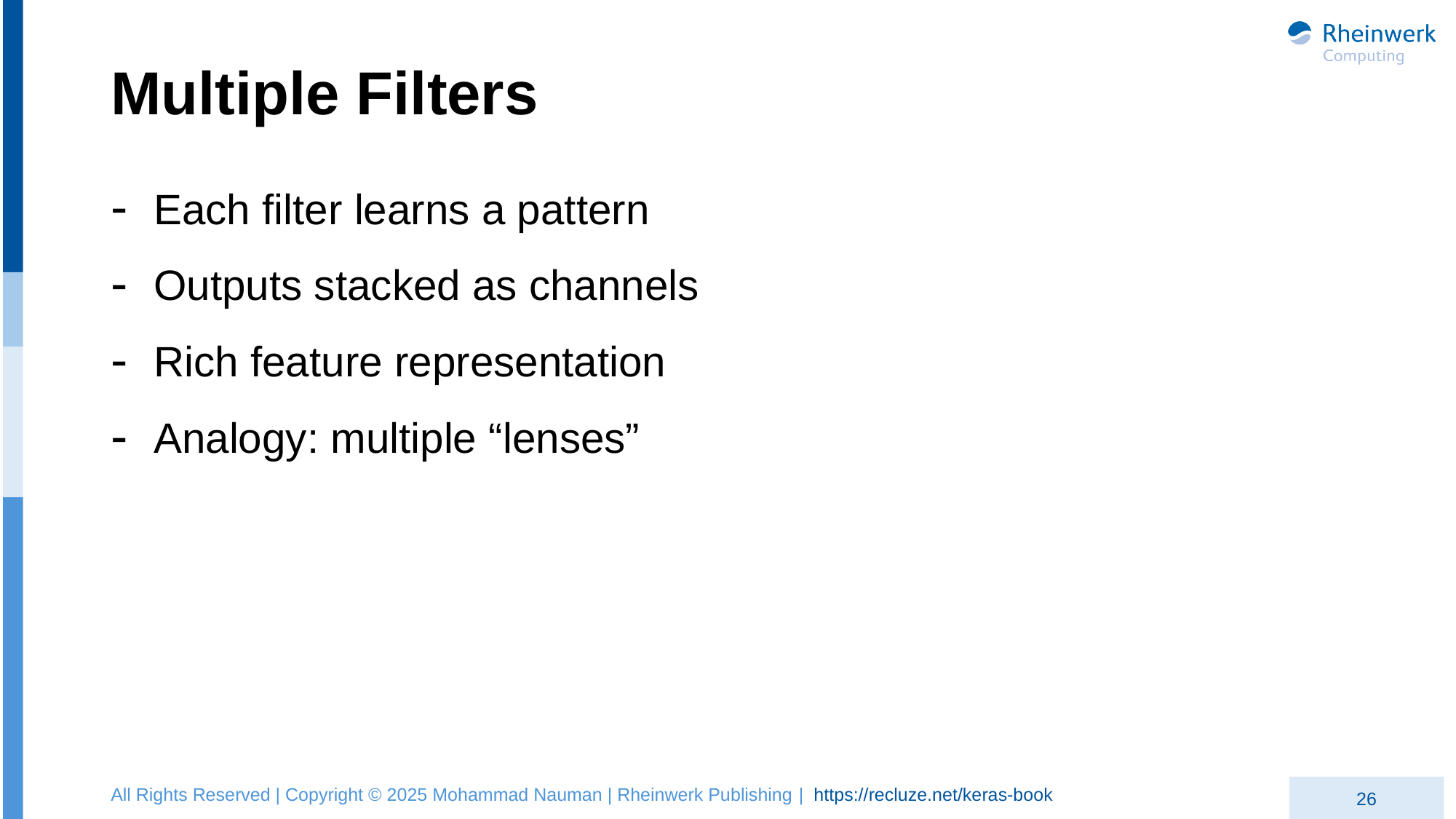

# Multiple Filters
Each filter learns a pattern
Outputs stacked as channels
Rich feature representation
Analogy: multiple “lenses”